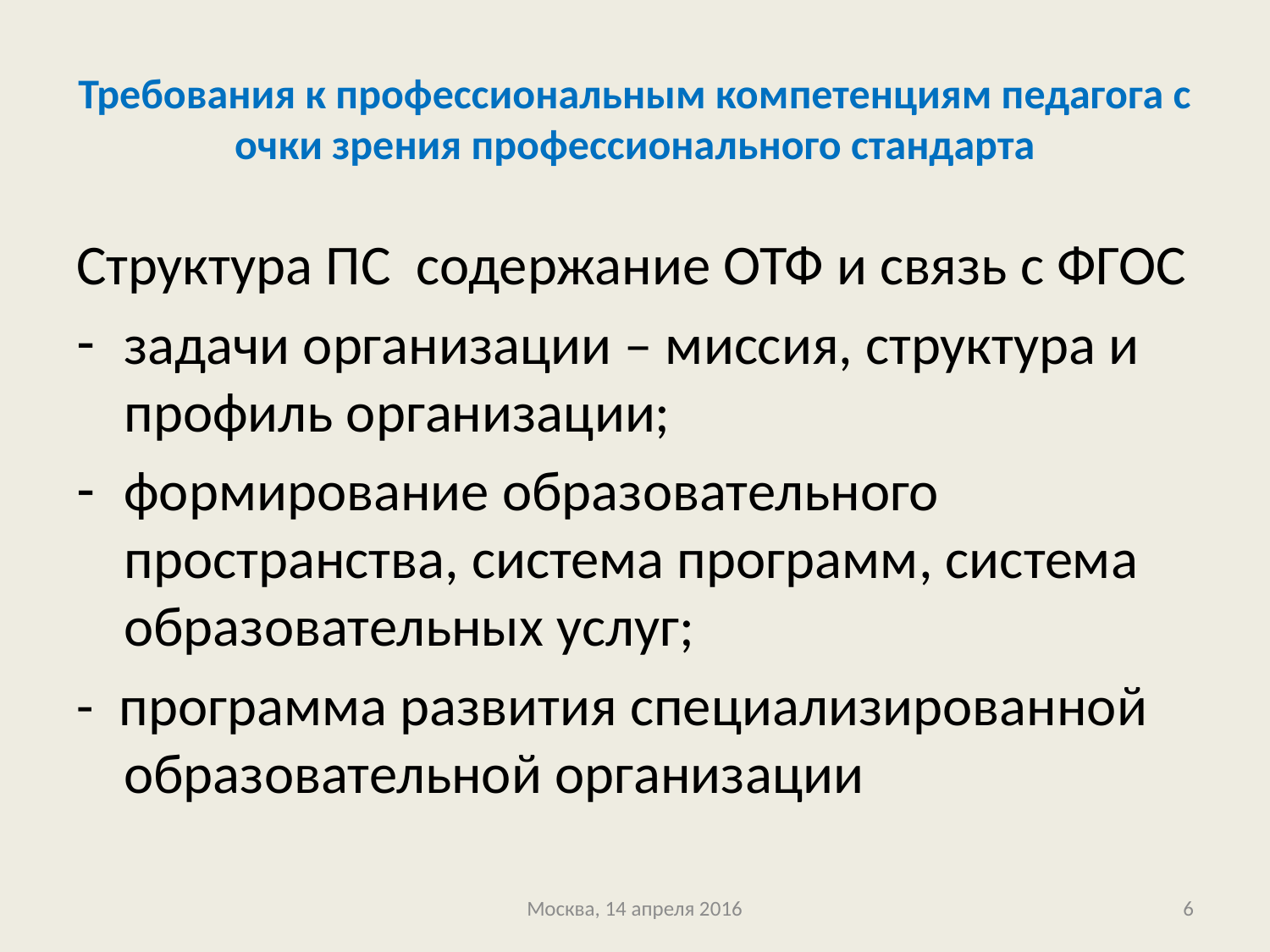

# Требования к профессиональным компетенциям педагога с очки зрения профессионального стандарта
Структура ПС  содержание ОТФ и связь с ФГОС
задачи организации – миссия, структура и профиль организации;
формирование образовательного пространства, система программ, система образовательных услуг;
-  программа развития специализированной образовательной организации
Москва, 14 апреля 2016
6